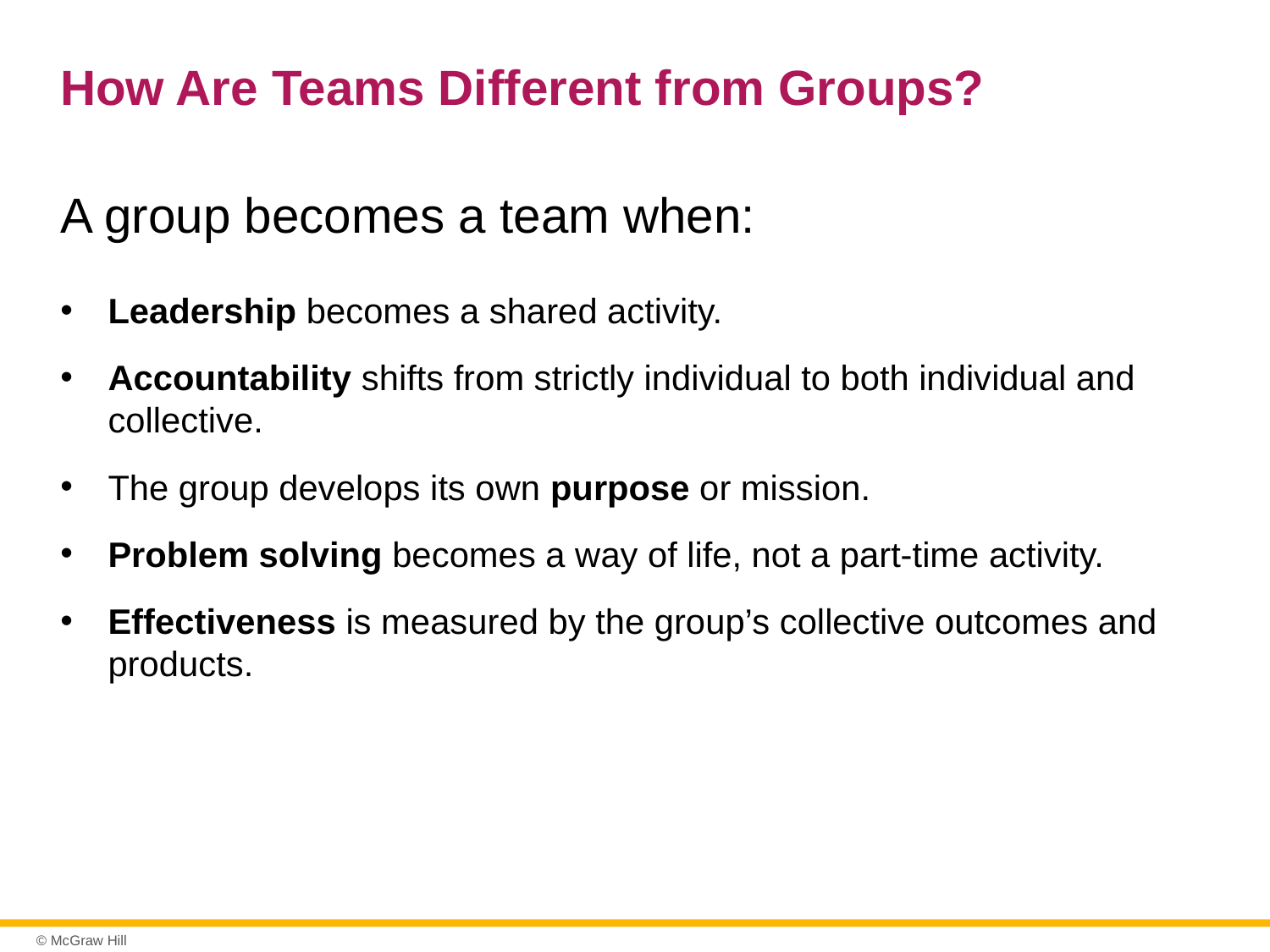

# How Are Teams Different from Groups?
A group becomes a team when:
Leadership becomes a shared activity.
Accountability shifts from strictly individual to both individual and collective.
The group develops its own purpose or mission.
Problem solving becomes a way of life, not a part-time activity.
Effectiveness is measured by the group’s collective outcomes and products.